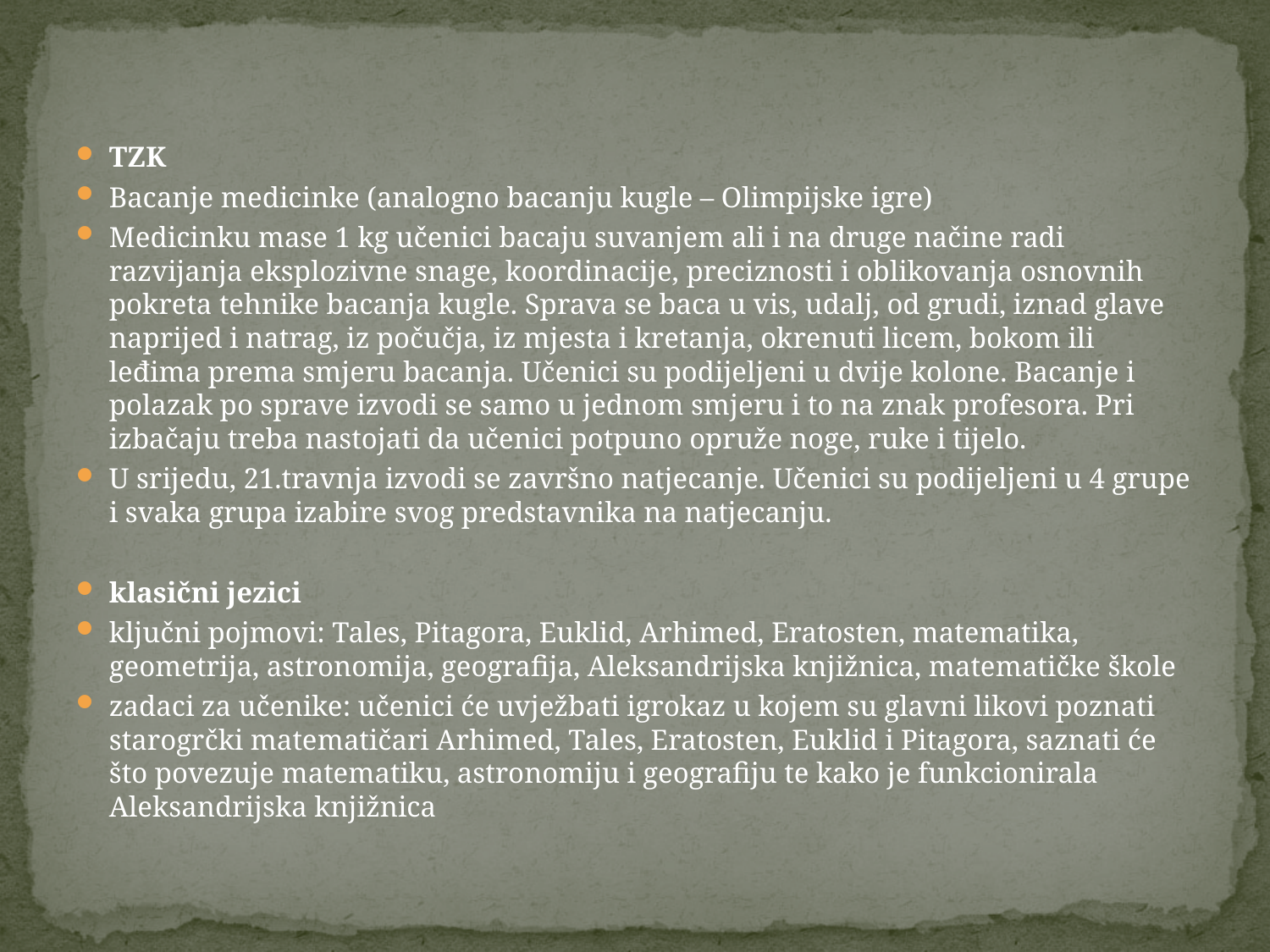

TZK
Bacanje medicinke (analogno bacanju kugle – Olimpijske igre)
Medicinku mase 1 kg učenici bacaju suvanjem ali i na druge načine radi razvijanja eksplozivne snage, koordinacije, preciznosti i oblikovanja osnovnih pokreta tehnike bacanja kugle. Sprava se baca u vis, udalj, od grudi, iznad glave naprijed i natrag, iz počučja, iz mjesta i kretanja, okrenuti licem, bokom ili leđima prema smjeru bacanja. Učenici su podijeljeni u dvije kolone. Bacanje i polazak po sprave izvodi se samo u jednom smjeru i to na znak profesora. Pri izbačaju treba nastojati da učenici potpuno opruže noge, ruke i tijelo.
U srijedu, 21.travnja izvodi se završno natjecanje. Učenici su podijeljeni u 4 grupe i svaka grupa izabire svog predstavnika na natjecanju.

klasični jezici
ključni pojmovi: Tales, Pitagora, Euklid, Arhimed, Eratosten, matematika, geometrija, astronomija, geografija, Aleksandrijska knjižnica, matematičke škole
zadaci za učenike: učenici će uvježbati igrokaz u kojem su glavni likovi poznati starogrčki matematičari Arhimed, Tales, Eratosten, Euklid i Pitagora, saznati će što povezuje matematiku, astronomiju i geografiju te kako je funkcionirala Aleksandrijska knjižnica